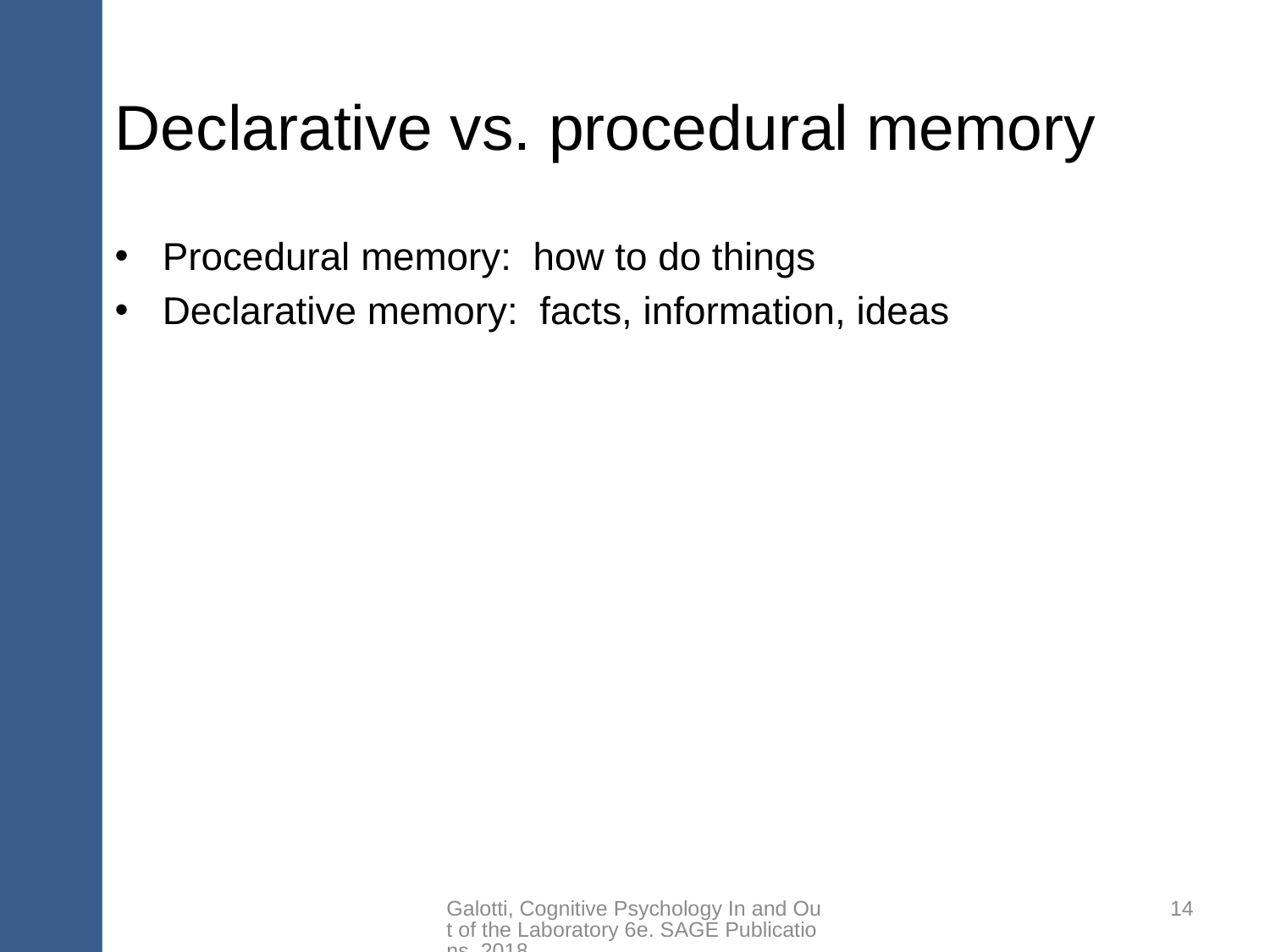

# Declarative vs. procedural memory
Procedural memory:  how to do things
Declarative memory:  facts, information, ideas
Galotti, Cognitive Psychology In and Out of the Laboratory 6e. SAGE Publications, 2018.
14